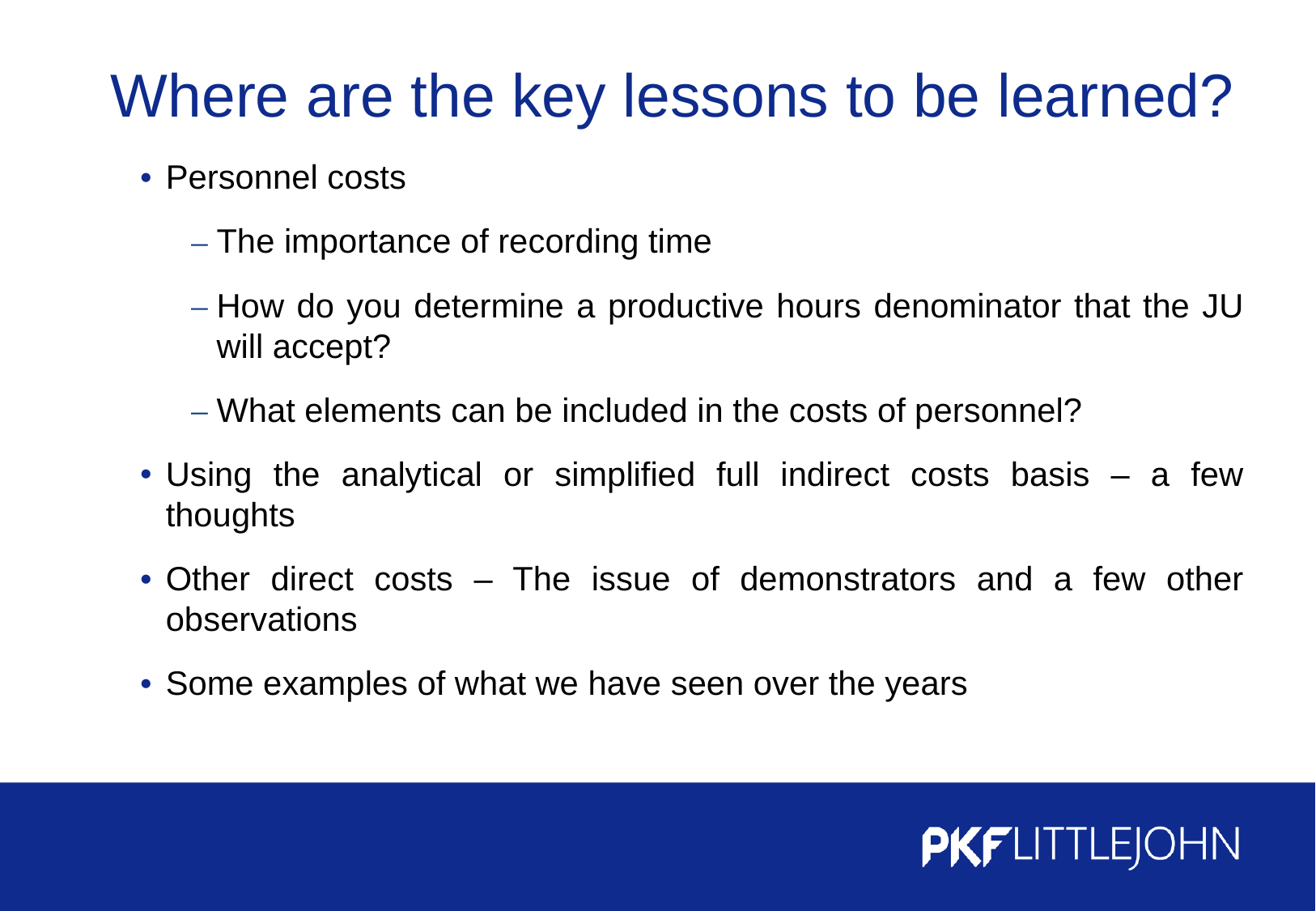

# Where are the key lessons to be learned?
Personnel costs
The importance of recording time
How do you determine a productive hours denominator that the JU will accept?
What elements can be included in the costs of personnel?
Using the analytical or simplified full indirect costs basis – a few thoughts
Other direct costs – The issue of demonstrators and a few other observations
Some examples of what we have seen over the years